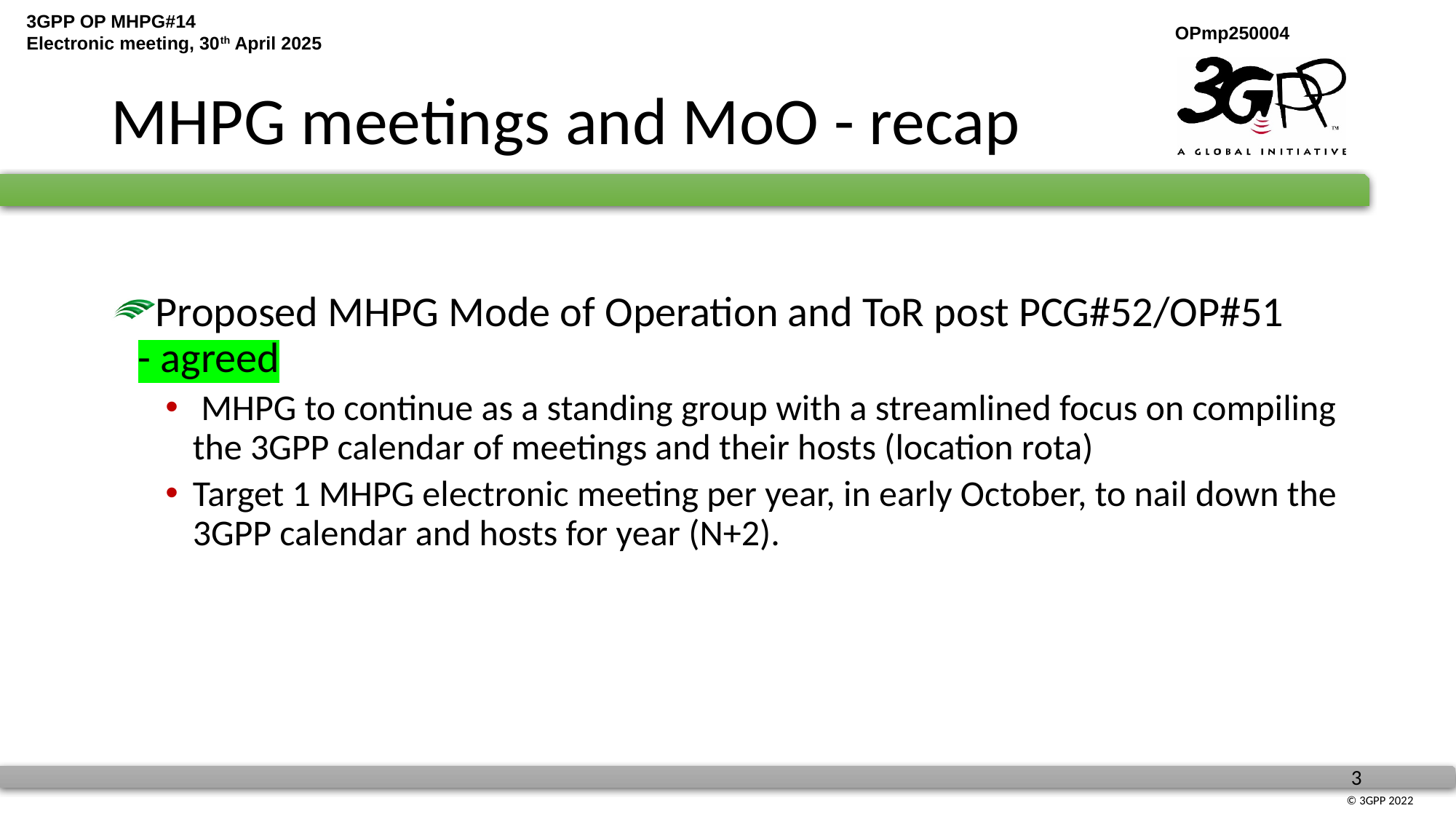

# MHPG meetings and MoO - recap

Proposed MHPG Mode of Operation and ToR post PCG#52/OP#51
- agreed
 MHPG to continue as a standing group with a streamlined focus on compiling the 3GPP calendar of meetings and their hosts (location rota)
Target 1 MHPG electronic meeting per year, in early October, to nail down the 3GPP calendar and hosts for year (N+2).